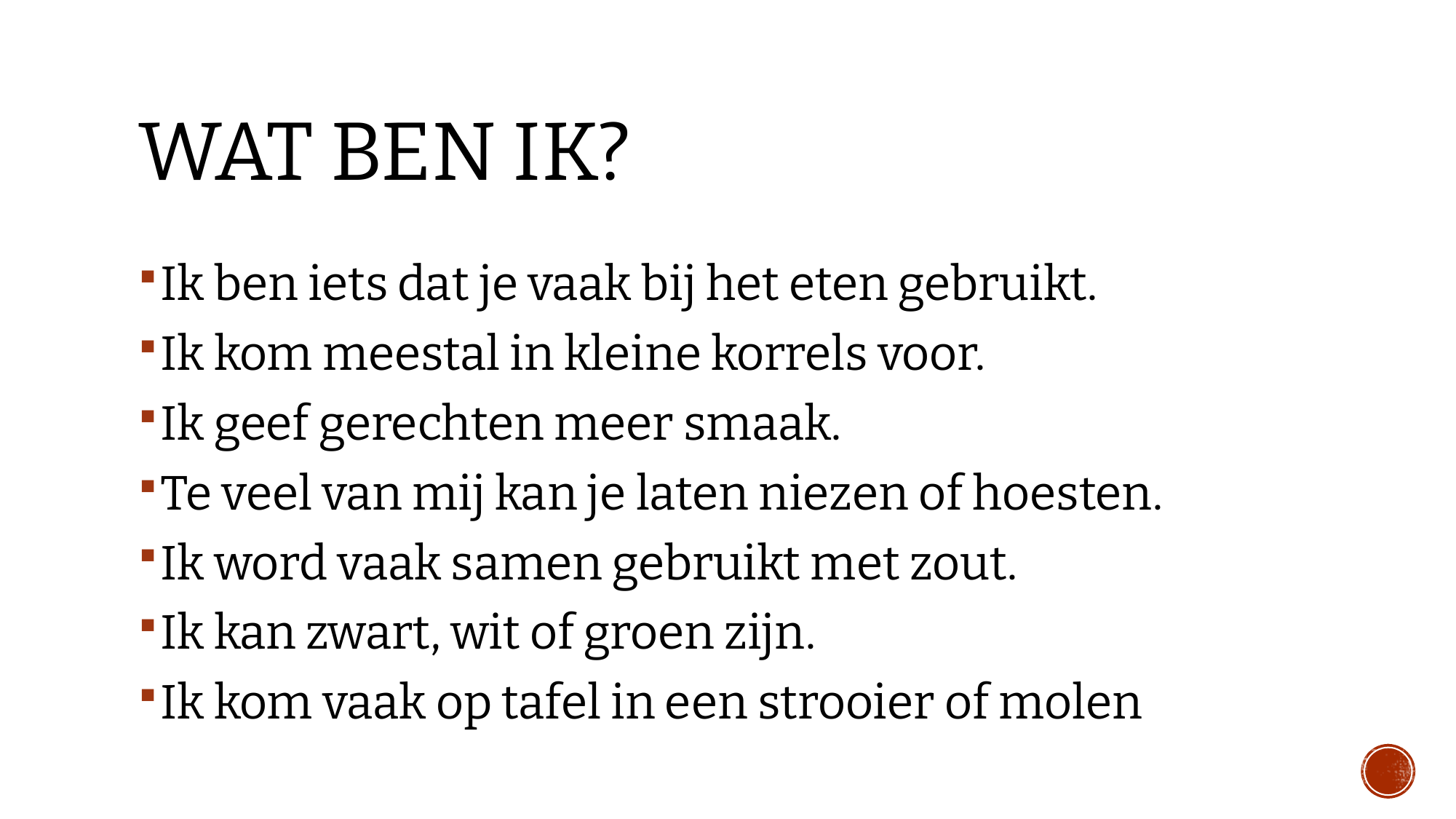

# Wat ben ik?
Ik ben iets dat je vaak bij het eten gebruikt.
Ik kom meestal in kleine korrels voor.
Ik geef gerechten meer smaak.
Te veel van mij kan je laten niezen of hoesten.
Ik word vaak samen gebruikt met zout.
Ik kan zwart, wit of groen zijn.
Ik kom vaak op tafel in een strooier of molen